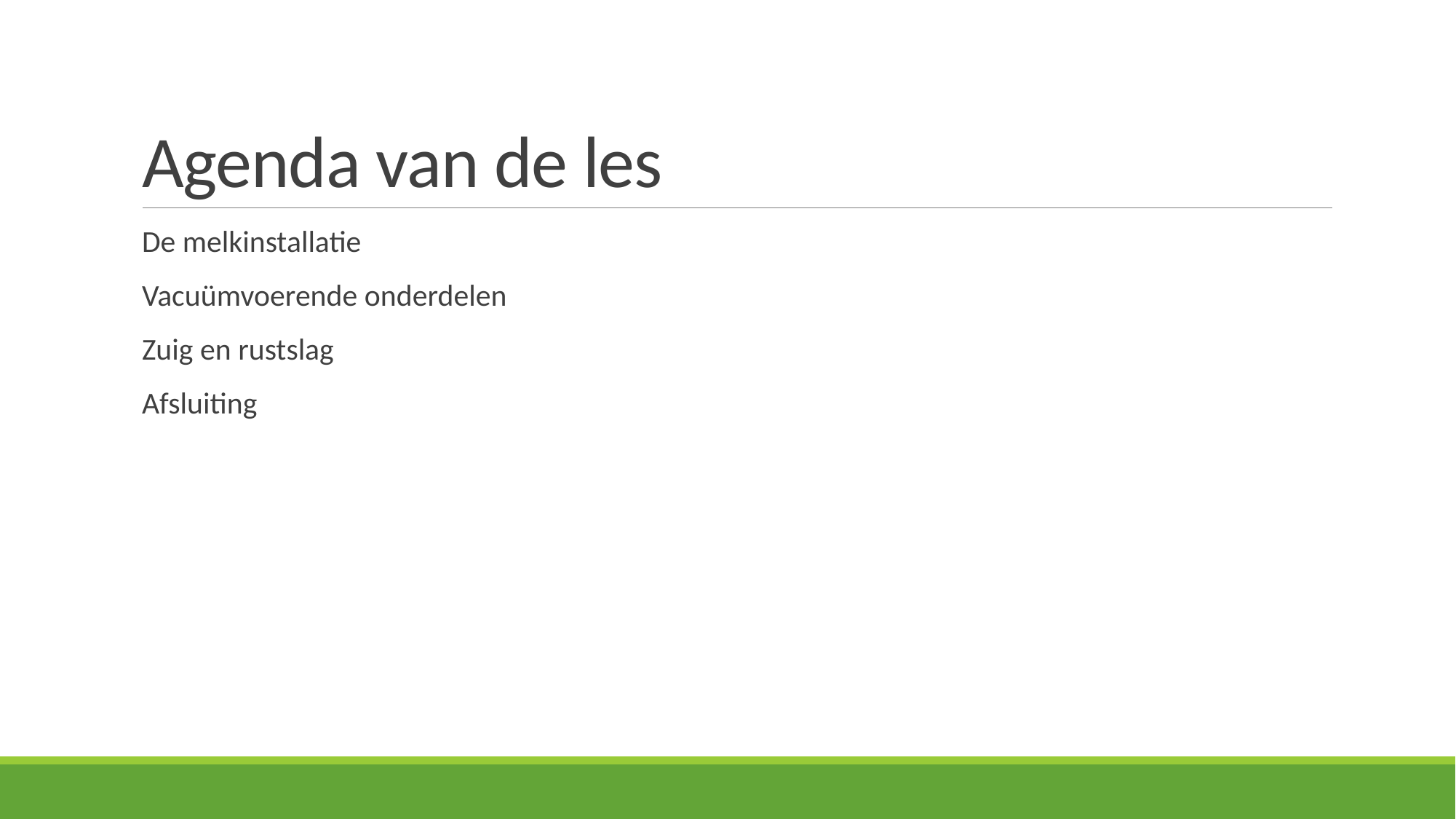

# Agenda van de les
De melkinstallatie
Vacuümvoerende onderdelen
Zuig en rustslag
Afsluiting